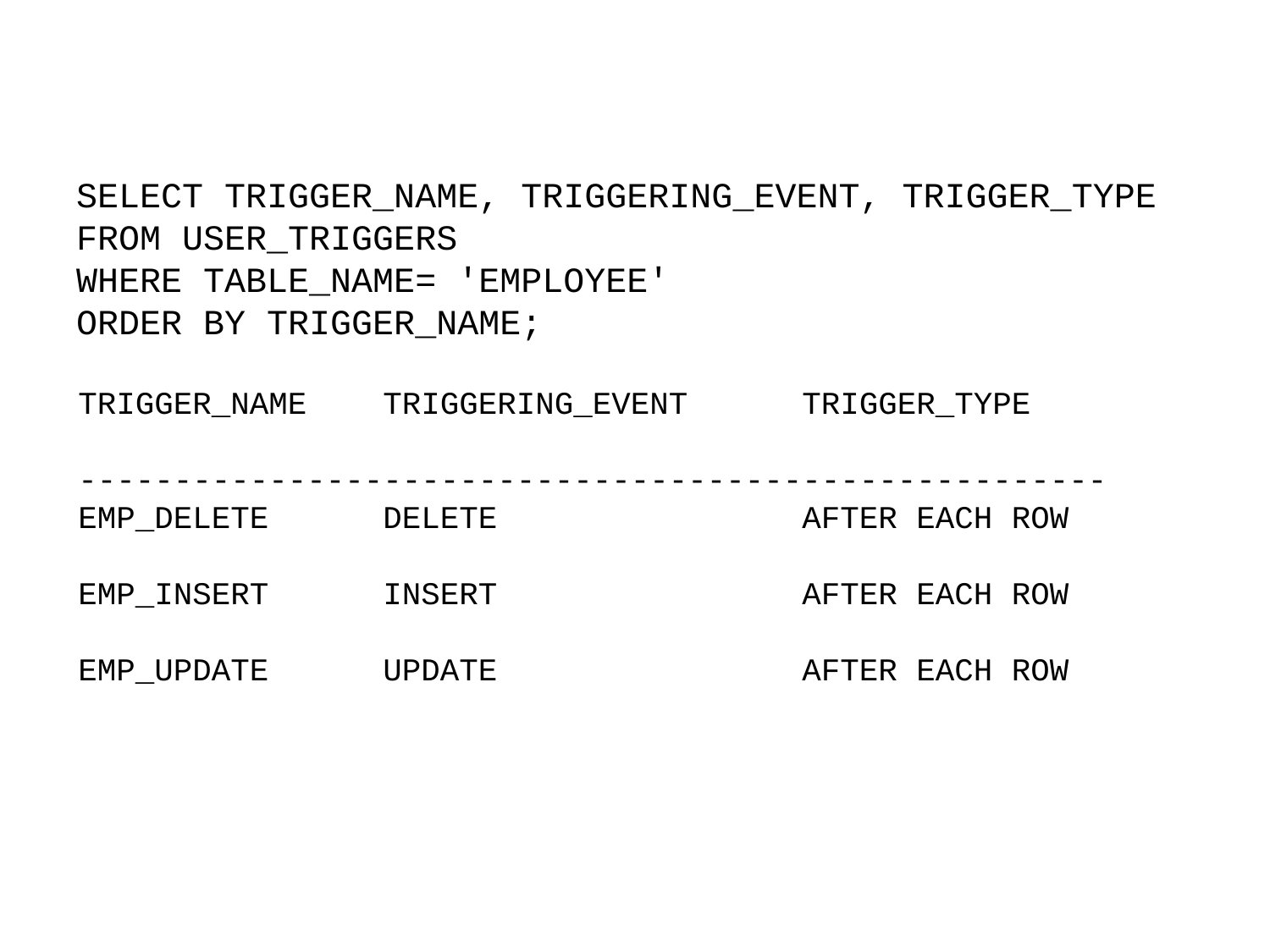

#
SELECT TRIGGER_NAME, TRIGGERING_EVENT, TRIGGER_TYPE
FROM USER_TRIGGERS
WHERE TABLE_NAME= 'EMPLOYEE'
ORDER BY TRIGGER_NAME;
TRIGGER_NAME    TRIGGERING_EVENT      TRIGGER_TYPE
------------------------------------------------------
EMP_DELETE      DELETE                AFTER EACH ROW
EMP_INSERT      INSERT                AFTER EACH ROW
EMP_UPDATE      UPDATE                AFTER EACH ROW